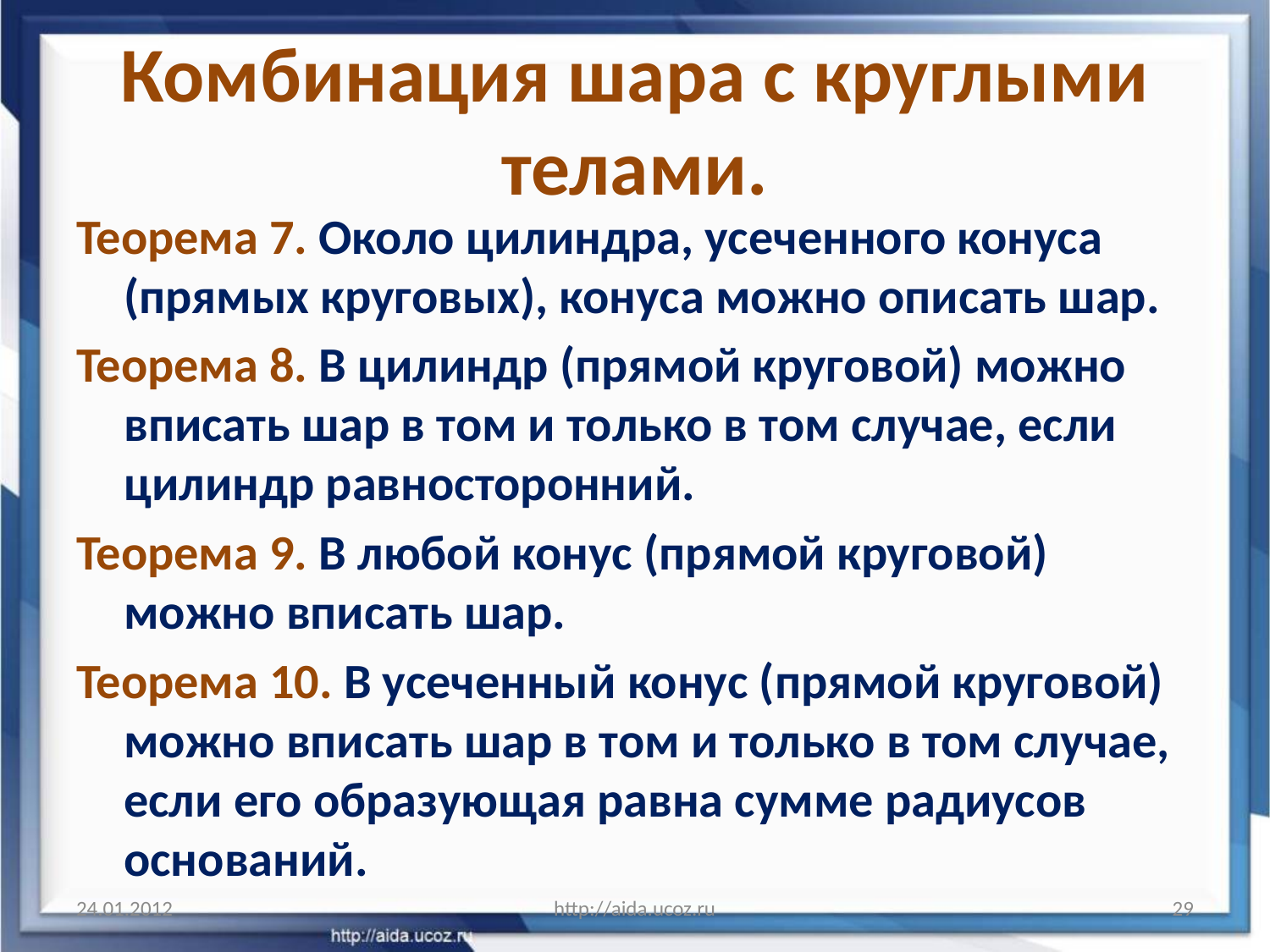

# Комбинация шара с круглыми телами.
Теорема 7. Около цилиндра, усеченного конуса (прямых круговых), конуса можно описать шар.
Теорема 8. В цилиндр (прямой круговой) можно вписать шар в том и только в том случае, если цилиндр равносторонний.
Теорема 9. В любой конус (прямой круговой) можно вписать шар.
Теорема 10. В усеченный конус (прямой круговой) можно вписать шар в том и только в том случае, если его образующая равна сумме радиусов оснований.
24.01.2012
http://aida.ucoz.ru
29